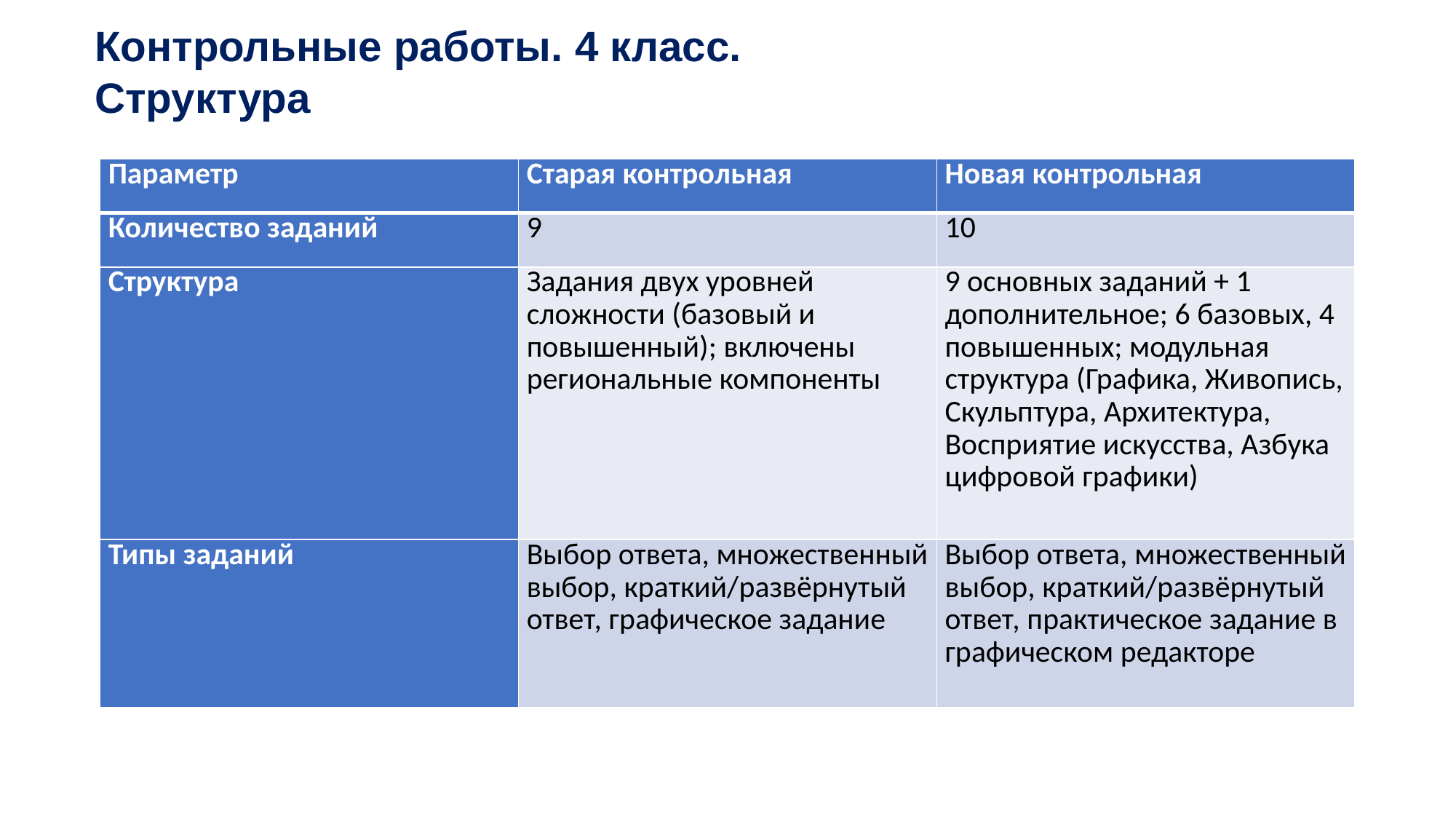

Контрольные работы. 4 класс.
Структура
| Параметр | Старая контрольная | Новая контрольная |
| --- | --- | --- |
| Количество заданий | 9 | 10 |
| Структура | Задания двух уровней сложности (базовый и повышенный); включены региональные компоненты | 9 основных заданий + 1 дополнительное; 6 базовых, 4 повышенных; модульная структура (Графика, Живопись, Скульптура, Архитектура, Восприятие искусства, Азбука цифровой графики) |
| Типы заданий | Выбор ответа, множественный выбор, краткий/развёрнутый ответ, графическое задание | Выбор ответа, множественный выбор, краткий/развёрнутый ответ, практическое задание в графическом редакторе |